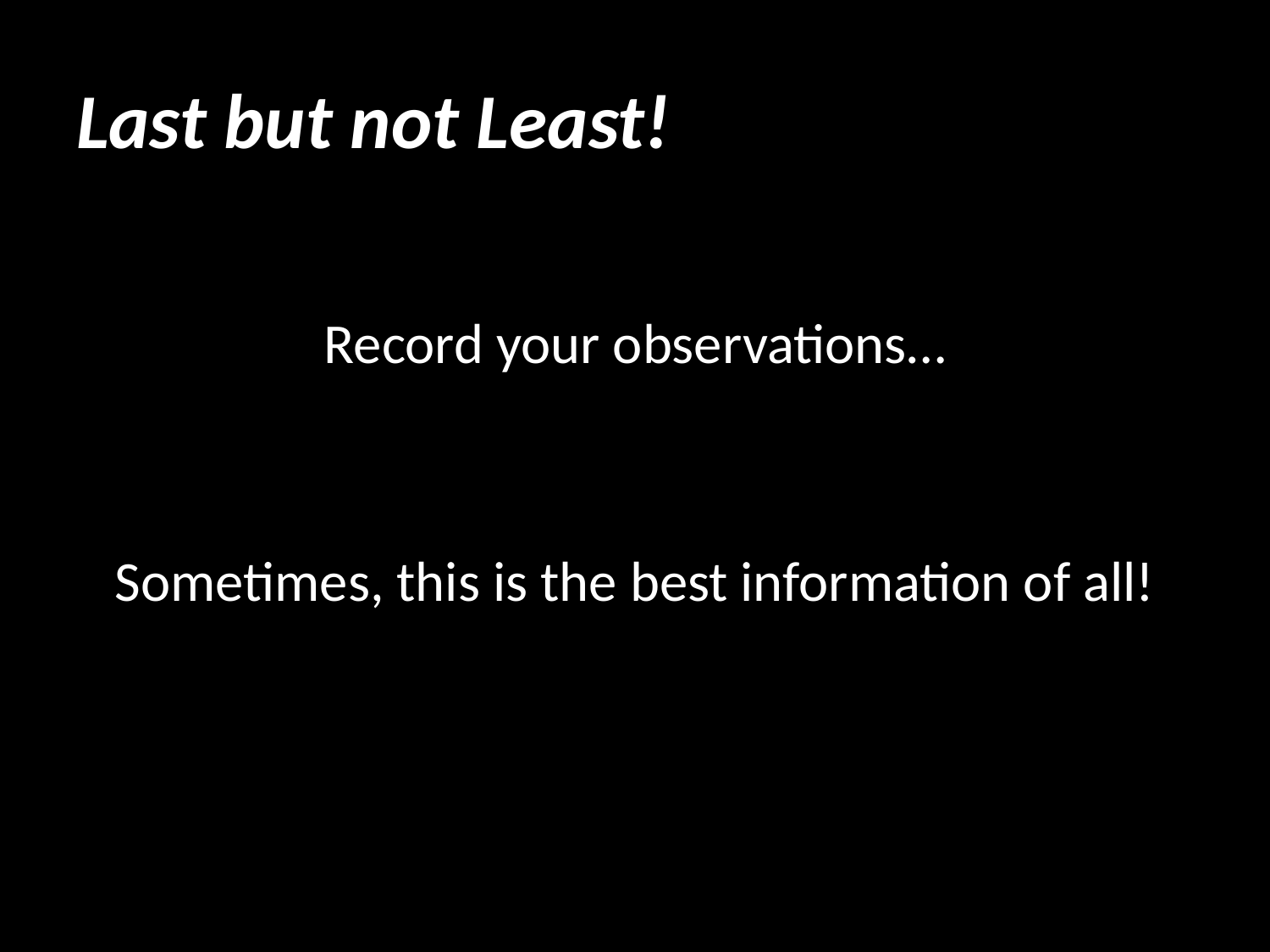

# Last but not Least!

Record your observations…

Sometimes, this is the best information of all!